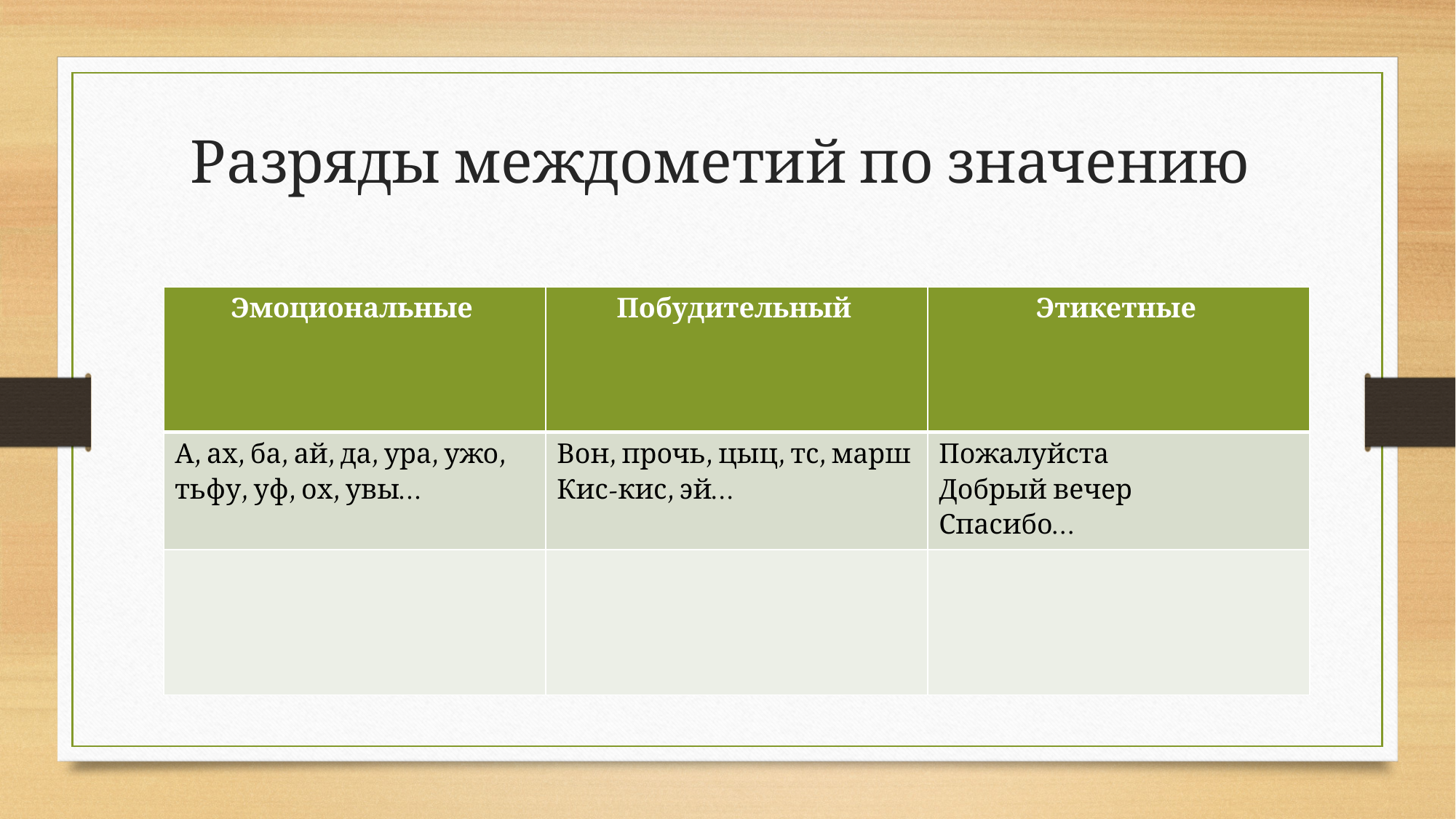

# Разряды междометий по значению
| Эмоциональные | Побудительный | Этикетные |
| --- | --- | --- |
| А, ах, ба, ай, да, ура, ужо, тьфу, уф, ох, увы… | Вон, прочь, цыц, тс, марш Кис-кис, эй… | Пожалуйста Добрый вечер Спасибо… |
|  |  |  |